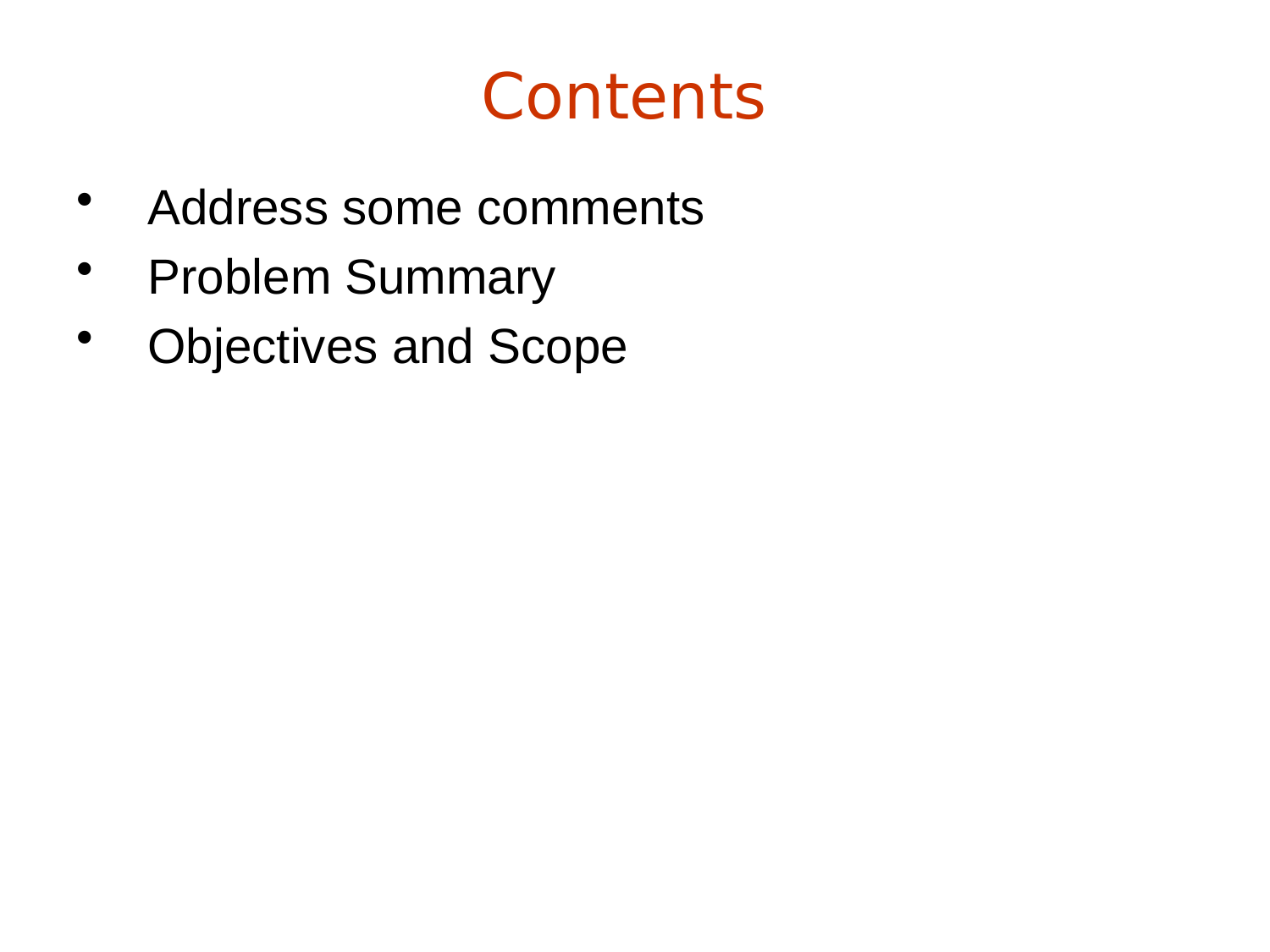

# Contents
Address some comments
Problem Summary
Objectives and Scope